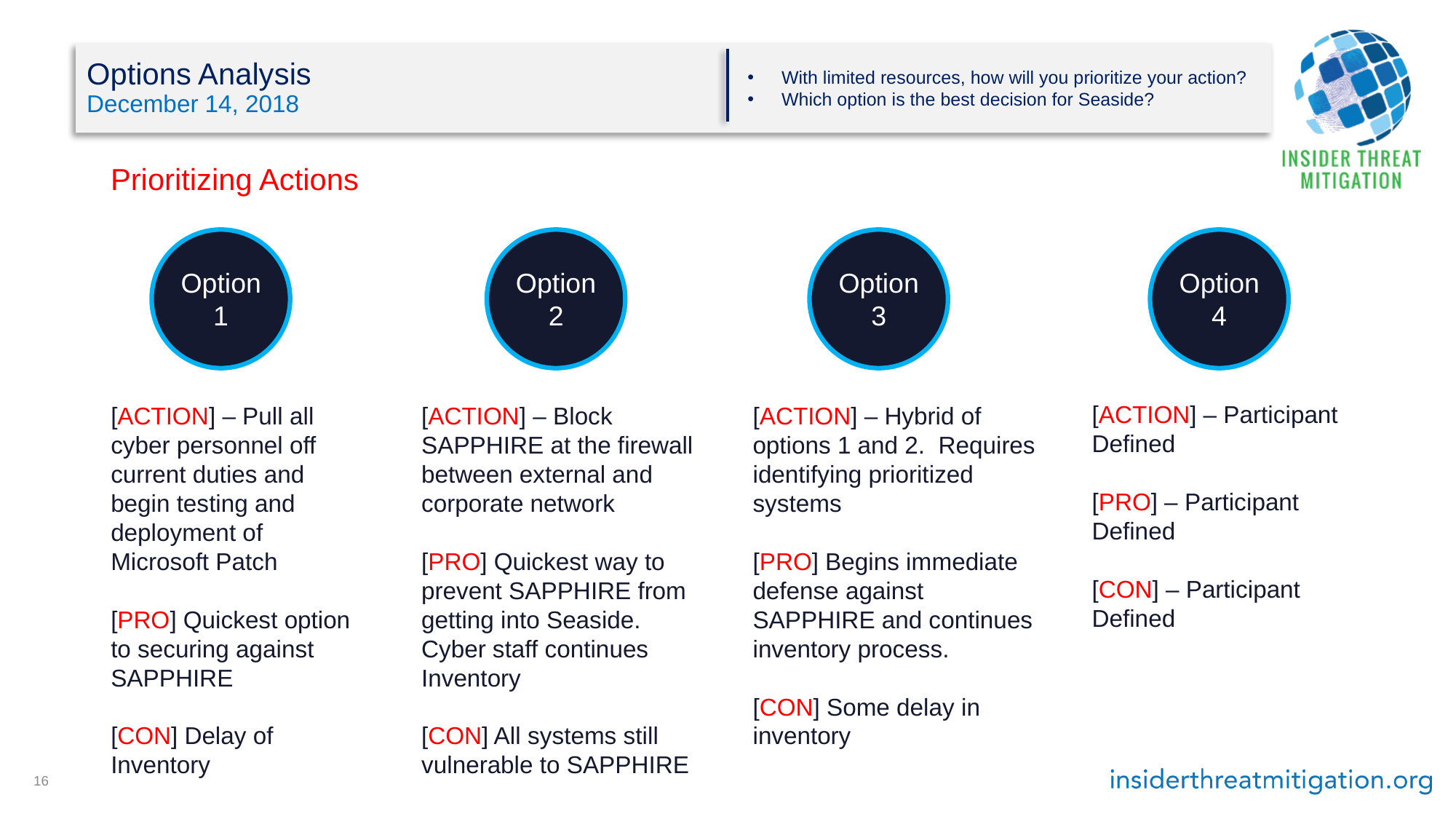

# Options Analysis December 14, 2018
With limited resources, how will you prioritize your action?
Which option is the best decision for Seaside?
Prioritizing Actions
Option 3
Option 1
Option 2
Option 4
[ACTION] – Participant Defined

[PRO] – Participant Defined

[CON] – Participant Defined
[ACTION] – Pull all cyber personnel off current duties and begin testing and deployment of Microsoft Patch

[PRO] Quickest option to securing against SAPPHIRE

[CON] Delay of Inventory
[ACTION] – Block SAPPHIRE at the firewall between external and corporate network

[PRO] Quickest way to prevent SAPPHIRE from getting into Seaside.  Cyber staff continues Inventory

[CON] All systems still vulnerable to SAPPHIRE
[ACTION] – Hybrid of options 1 and 2.  Requires identifying prioritized systems

[PRO] Begins immediate defense against SAPPHIRE and continues inventory process.

[CON] Some delay in inventory
16